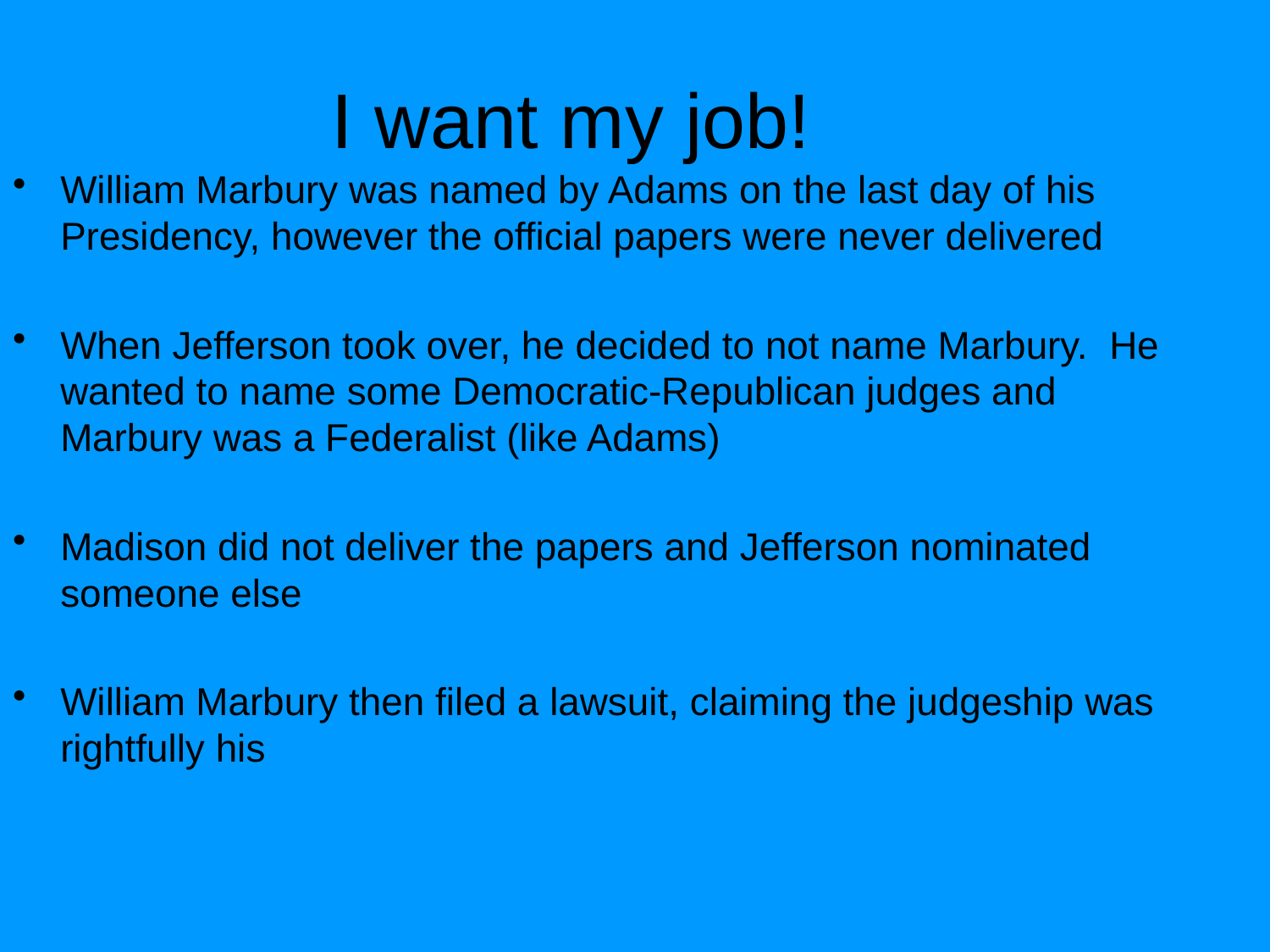

I want my job!
William Marbury was named by Adams on the last day of his Presidency, however the official papers were never delivered

When Jefferson took over, he decided to not name Marbury.  He wanted to name some Democratic-Republican judges and Marbury was a Federalist (like Adams)

Madison did not deliver the papers and Jefferson nominated someone else

William Marbury then filed a lawsuit, claiming the judgeship was rightfully his